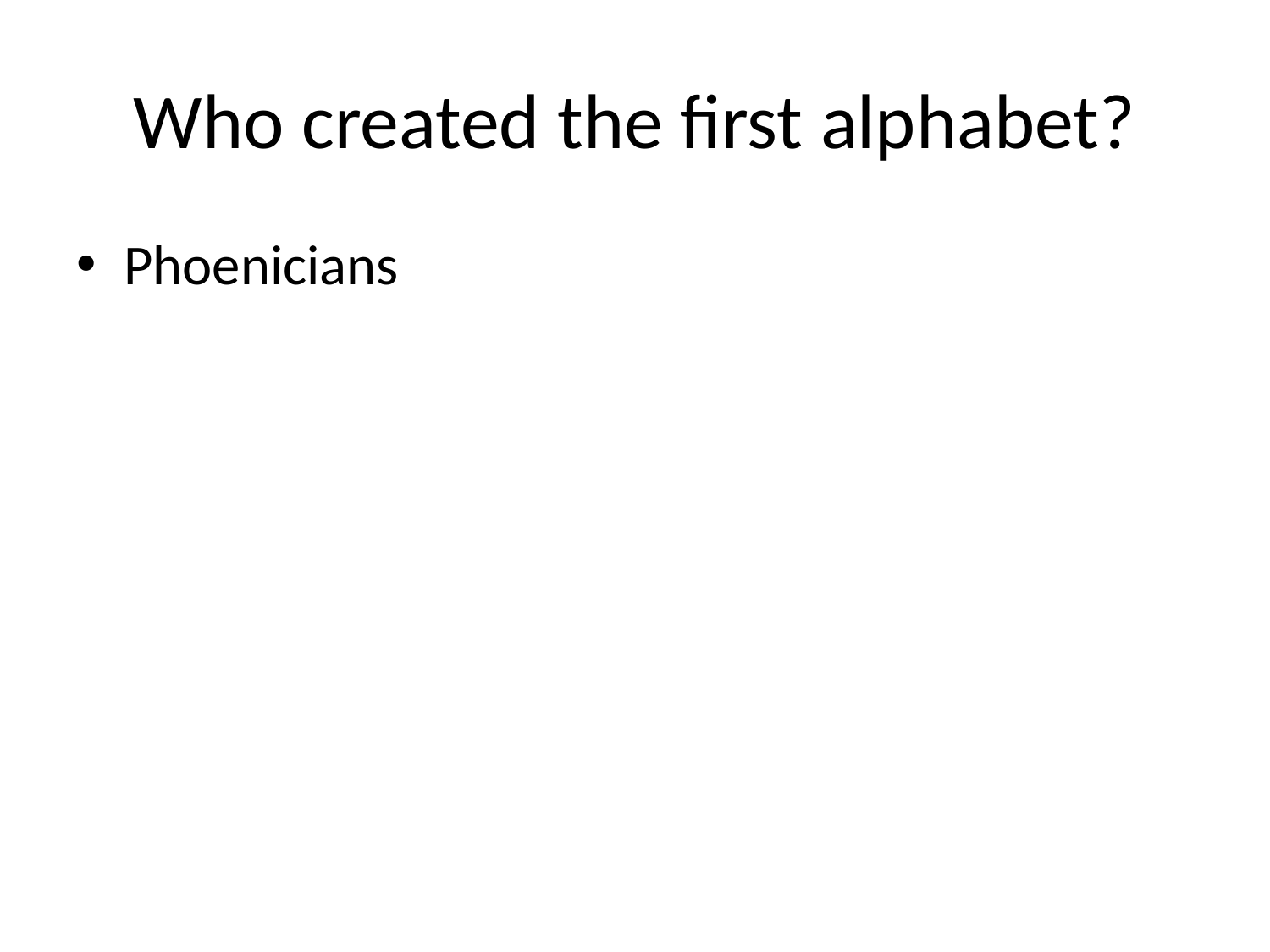

# Who created the first alphabet?
Phoenicians